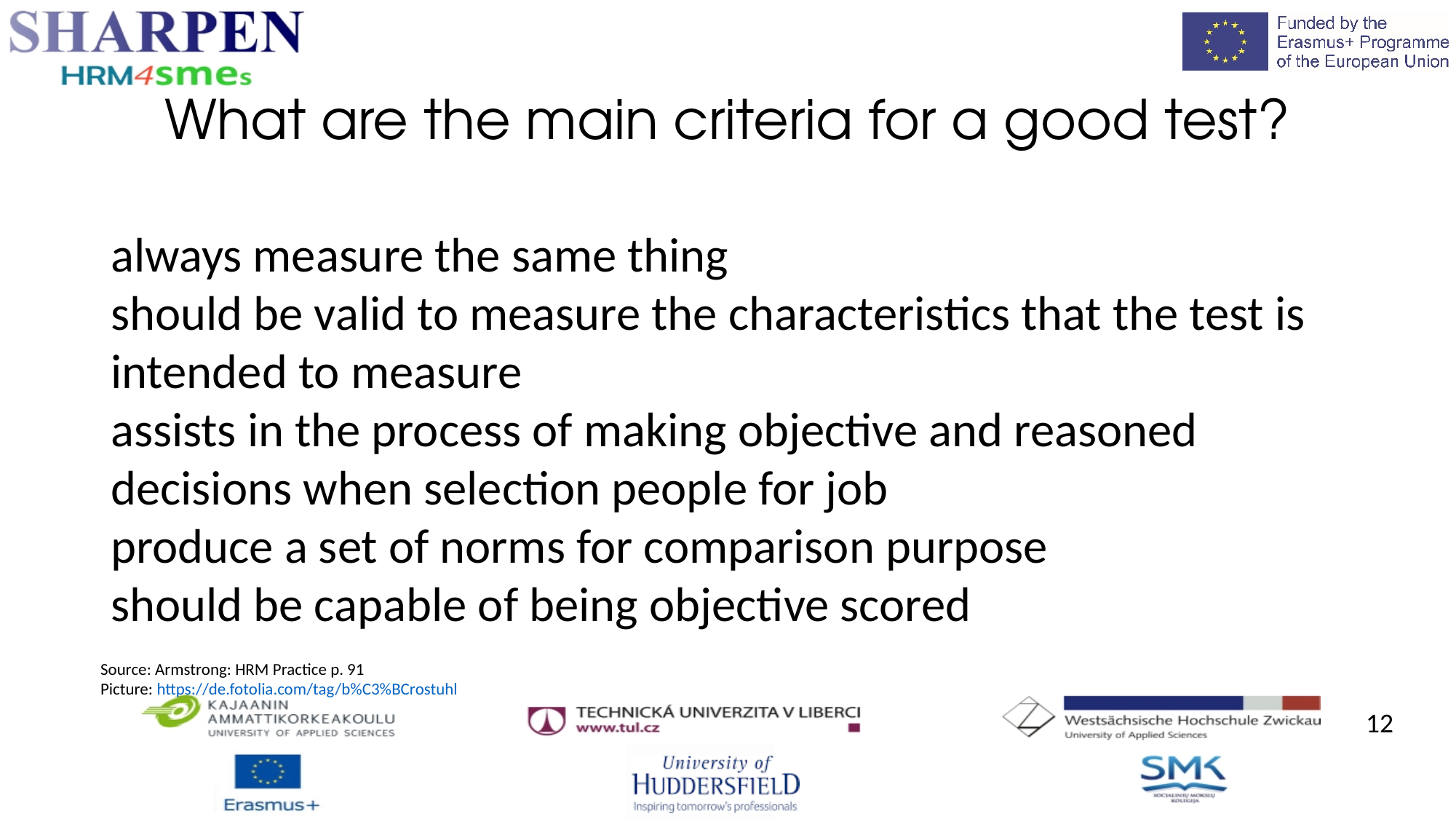

What are the main criteria for a good test?
always measure the same thing
should be valid to measure the characteristics that the test is intended to measure
assists in the process of making objective and reasoned decisions when selection people for job
produce a set of norms for comparison purpose
should be capable of being objective scored
Source: Armstrong: HRM Practice p. 91
Picture: https://de.fotolia.com/tag/b%C3%BCrostuhl
12